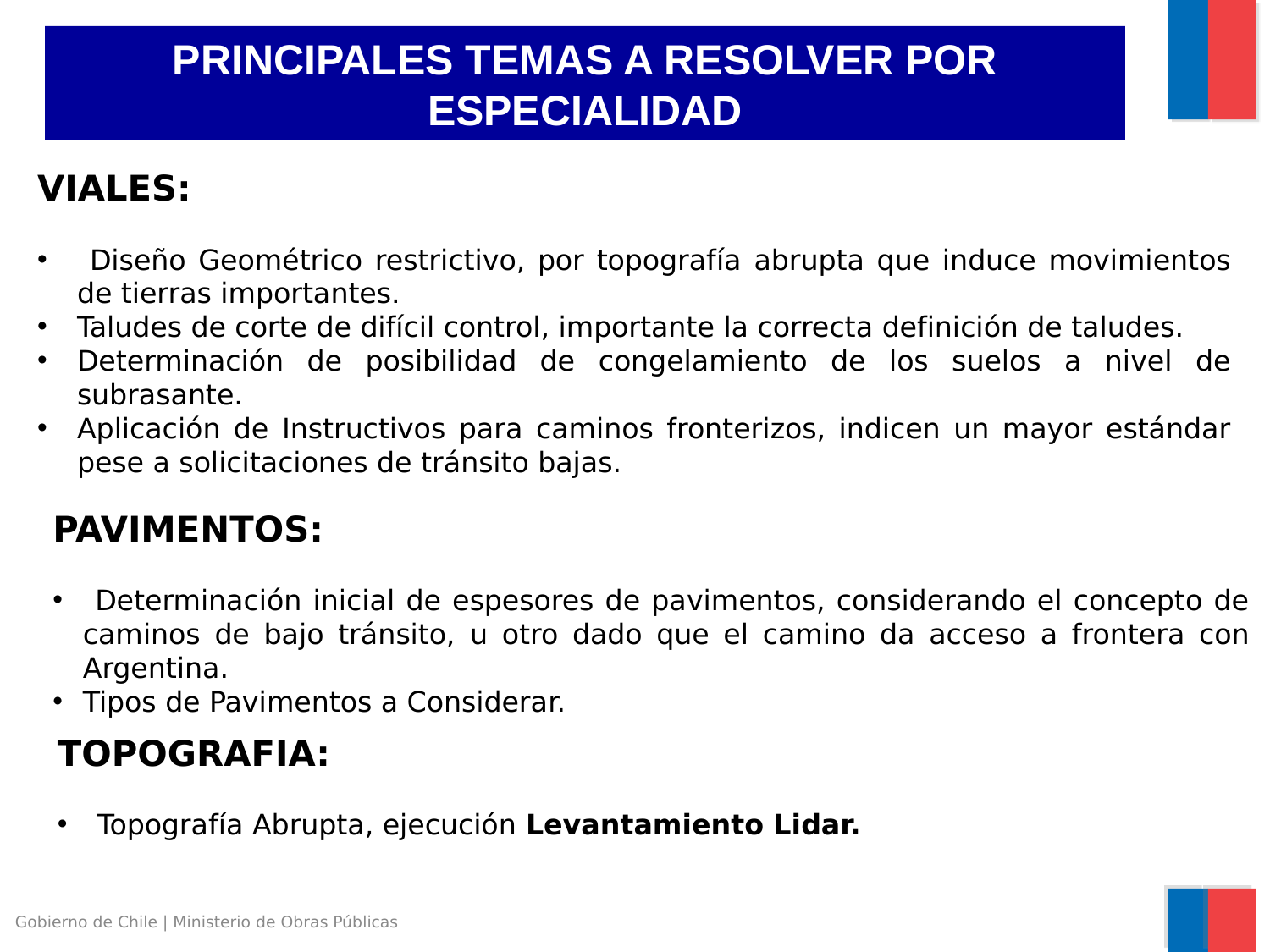

PRINCIPALES TEMAS A RESOLVER POR ESPECIALIDAD

VIALES:

 Diseño Geométrico restrictivo, por topografía abrupta que induce movimientos de tierras importantes.
Taludes de corte de difícil control, importante la correcta definición de taludes.
Determinación de posibilidad de congelamiento de los suelos a nivel de subrasante.
Aplicación de Instructivos para caminos fronterizos, indicen un mayor estándar pese a solicitaciones de tránsito bajas.
PAVIMENTOS:

 Determinación inicial de espesores de pavimentos, considerando el concepto de caminos de bajo tránsito, u otro dado que el camino da acceso a frontera con Argentina.
Tipos de Pavimentos a Considerar.
TOPOGRAFIA:

 Topografía Abrupta, ejecución Levantamiento Lidar.

Gobierno de Chile | Ministerio de Obras Públicas